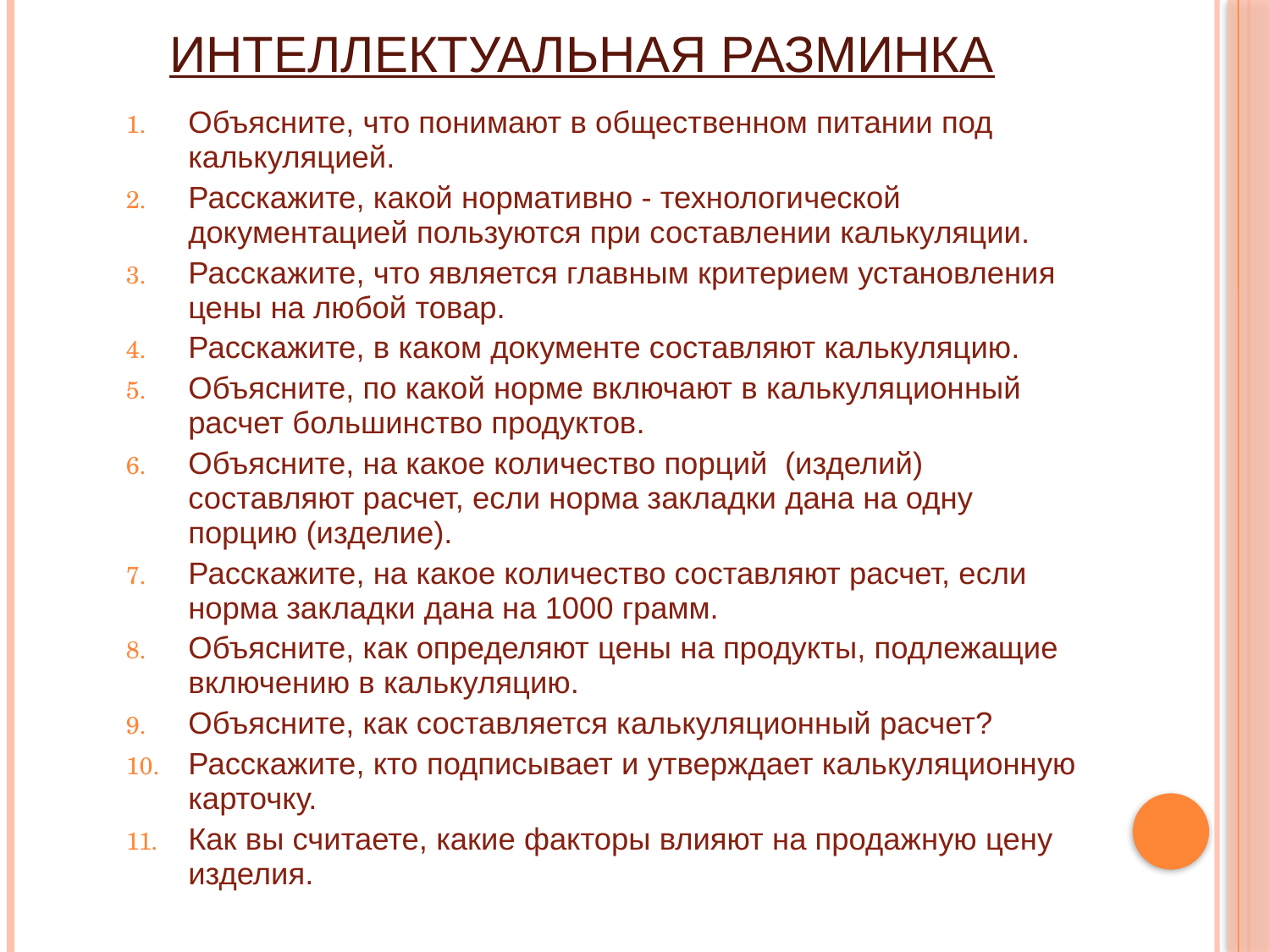

# Интеллектуальная разминка
Объясните, что понимают в общественном питании под калькуляцией.
Расскажите, какой нормативно - технологической документацией пользуются при составлении калькуляции.
Расскажите, что является главным критерием установления цены на любой товар.
Расскажите, в каком документе составляют калькуляцию.
Объясните, по какой норме включают в калькуляционный расчет большинство продуктов.
Объясните, на какое количество порций  (изделий) составляют расчет, если норма закладки дана на одну порцию (изделие).
Расскажите, на какое количество составляют расчет, если норма закладки дана на 1000 грамм.
Объясните, как определяют цены на продукты, подлежащие включению в калькуляцию.
Объясните, как составляется калькуляционный расчет?
Расскажите, кто подписывает и утверждает калькуляционную карточку.
Как вы считаете, какие факторы влияют на продажную цену изделия.